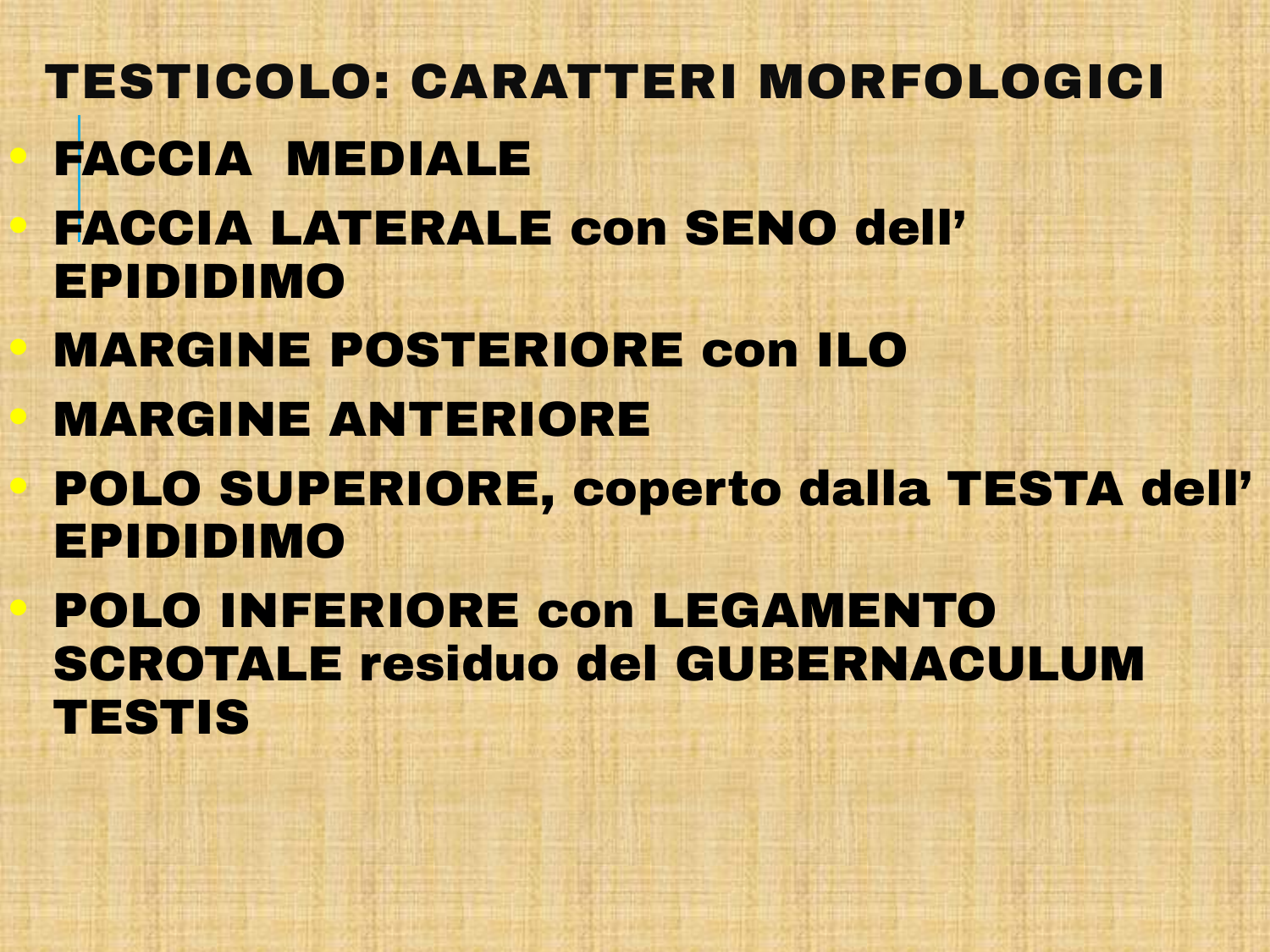

# TESTICOLO: CARATTERI MORFOLOGICI
FACCIA  MEDIALE
FACCIA LATERALE con SENO dell’ EPIDIDIMO
MARGINE POSTERIORE con ILO
MARGINE ANTERIORE
POLO SUPERIORE, coperto dalla TESTA dell’ EPIDIDIMO
POLO INFERIORE con LEGAMENTO SCROTALE residuo del GUBERNACULUM TESTIS